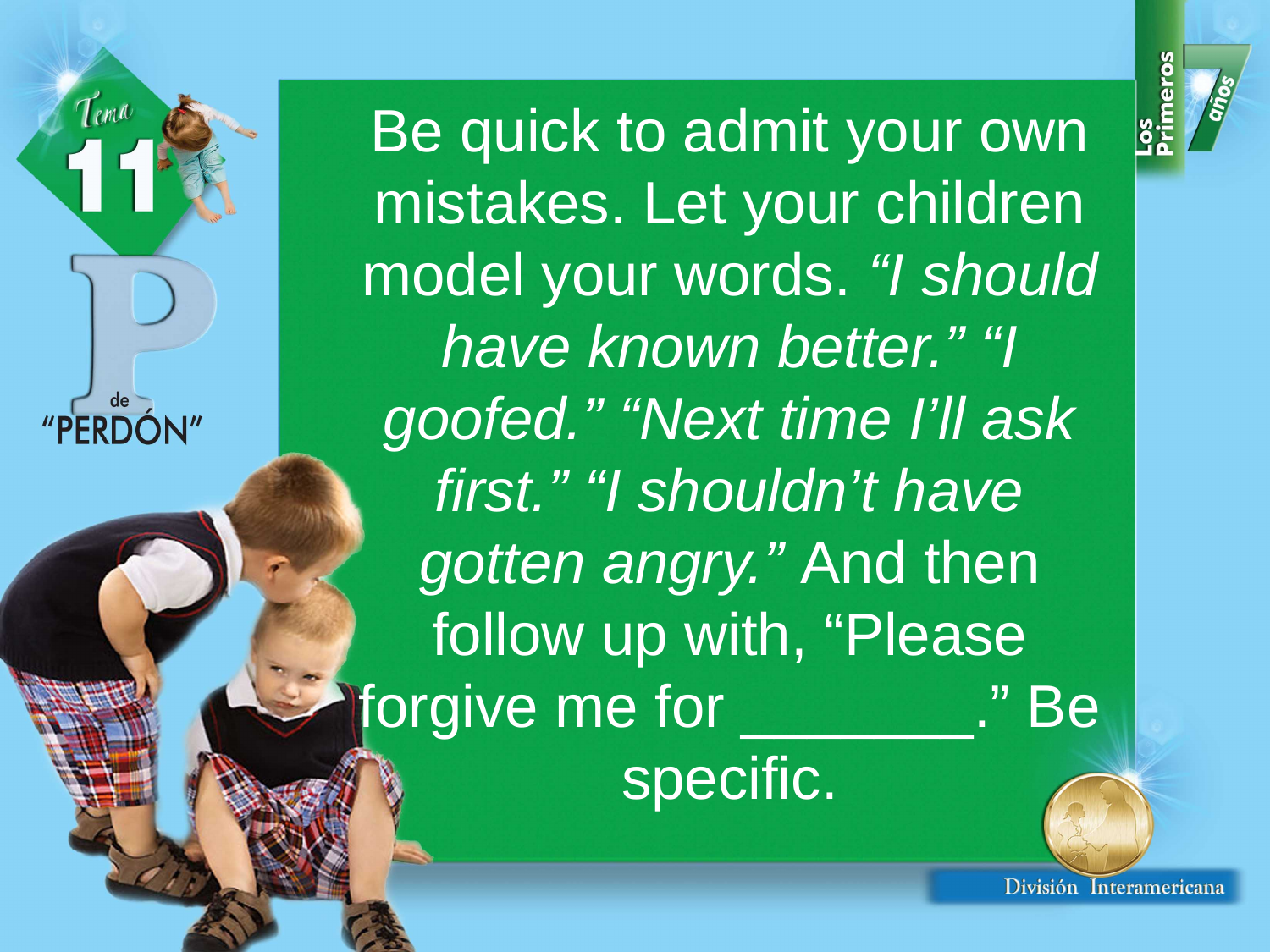

Be quick to admit your own mistakes. Let your children model your words. “I should have known better.” “I goofed.” “Next time I’ll ask first.” “I shouldn’t have gotten angry.” And then follow up with, “Please forgive me for _______.” Be specific.